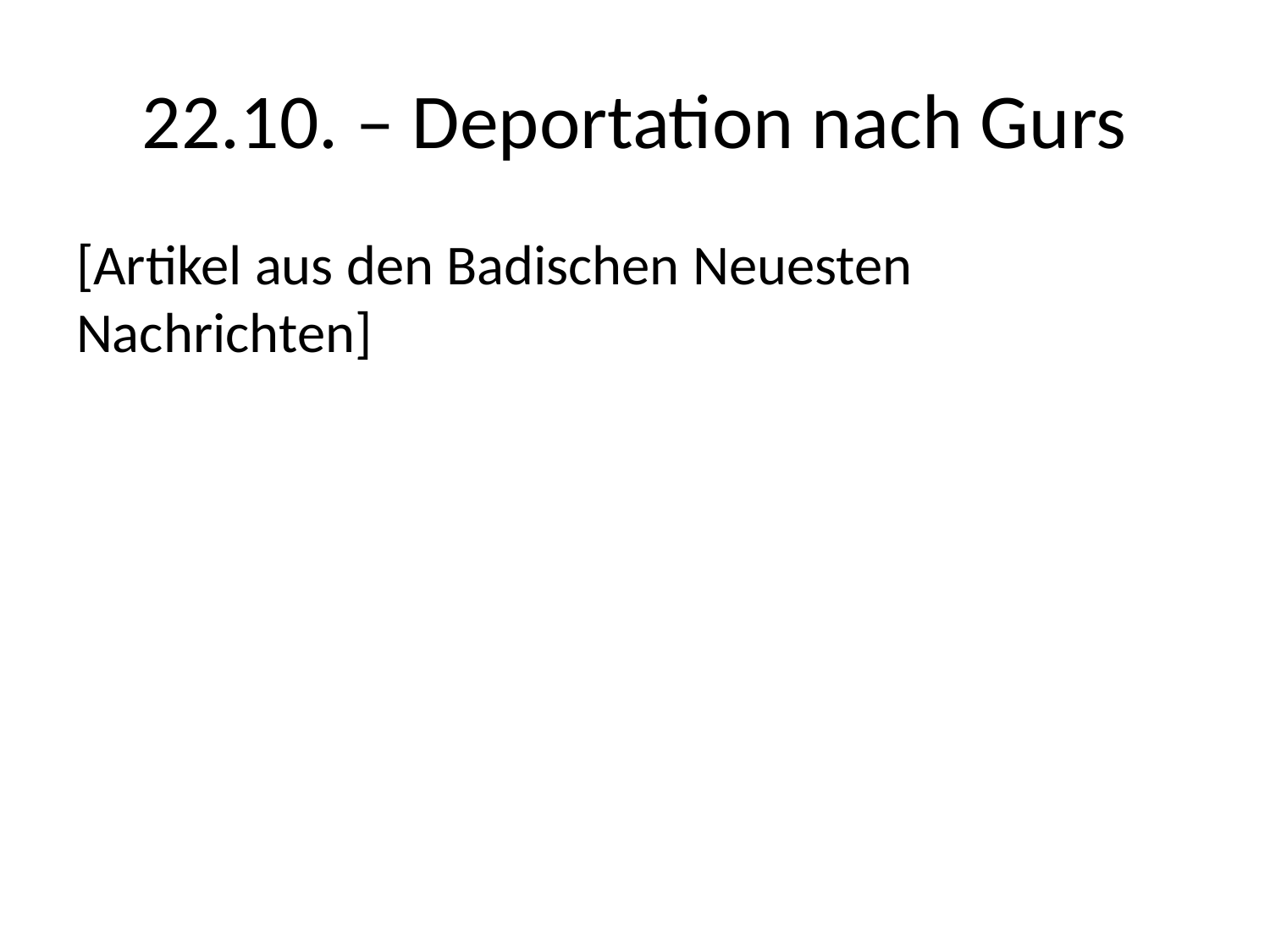

# 22.10. – Deportation nach Gurs
[Artikel aus den Badischen Neuesten Nachrichten]